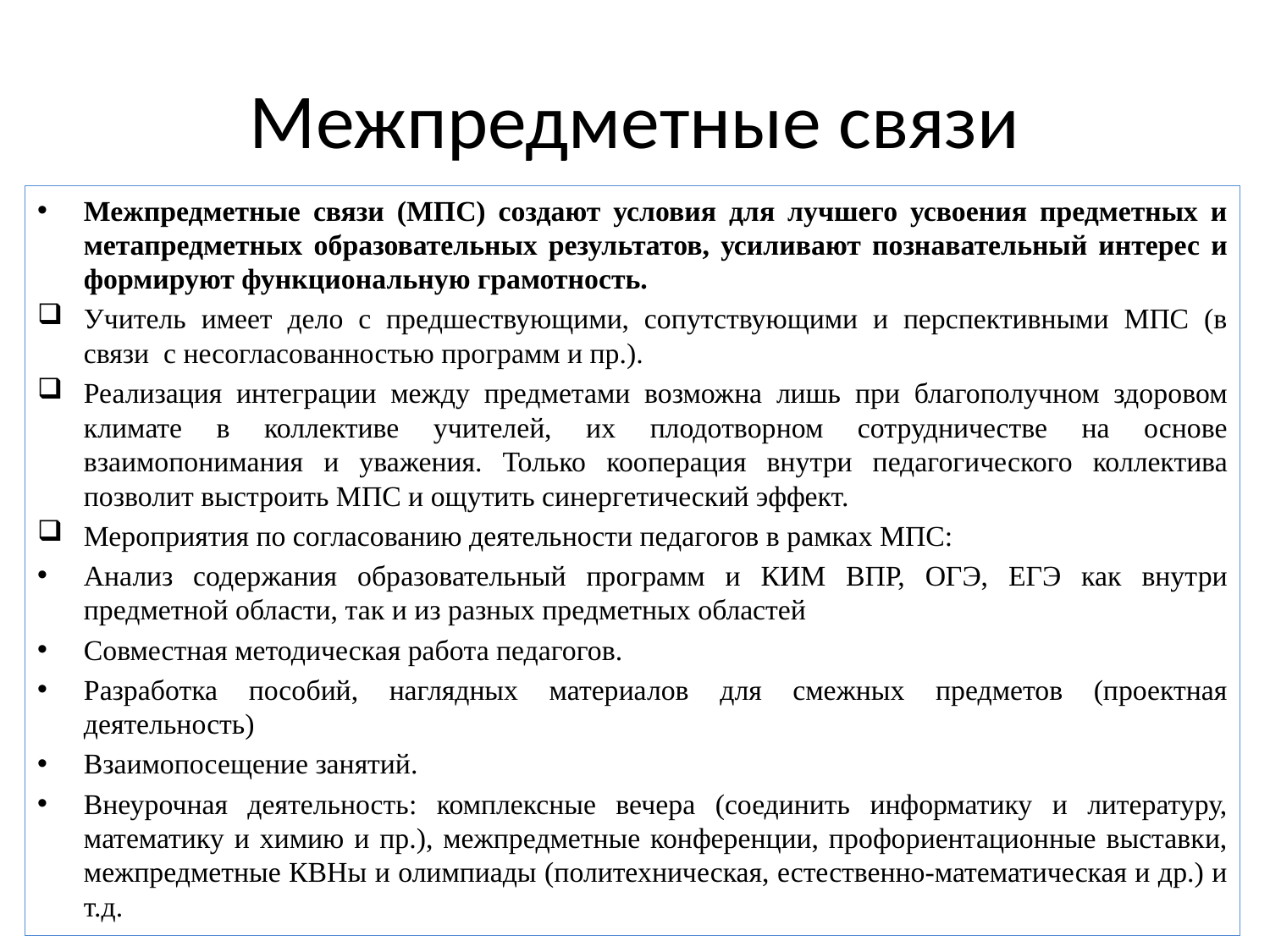

# Межпредметные связи
Межпредметные связи (МПС) создают условия для лучшего усвоения предметных и метапредметных образовательных результатов, усиливают познавательный интерес и формируют функциональную грамотность.
Учитель имеет дело с предшествующими, сопутствующими и перспективными МПС (в связи  с несогласованностью программ и пр.).
Реализация интеграции между предметами возможна лишь при благополучном здоровом климате в коллективе учителей, их плодотворном сотрудничестве на основе взаимопонимания и уважения. Только кооперация внутри педагогического коллектива позволит выстроить МПС и ощутить синергетический эффект.
Мероприятия по согласованию деятельности педагогов в рамках МПС:
Анализ содержания образовательный программ и КИМ ВПР, ОГЭ, ЕГЭ как внутри предметной области, так и из разных предметных областей
Совместная методическая работа педагогов.
Разработка пособий, наглядных материалов для смежных предметов (проектная деятельность)
Взаимопосещение занятий.
Внеурочная деятельность: комплексные вечера (соединить информатику и литературу, математику и химию и пр.), межпредметные конференции, профориентационные выставки, межпредметные КВНы и олимпиады (политехническая, естественно-математическая и др.) и т.д.